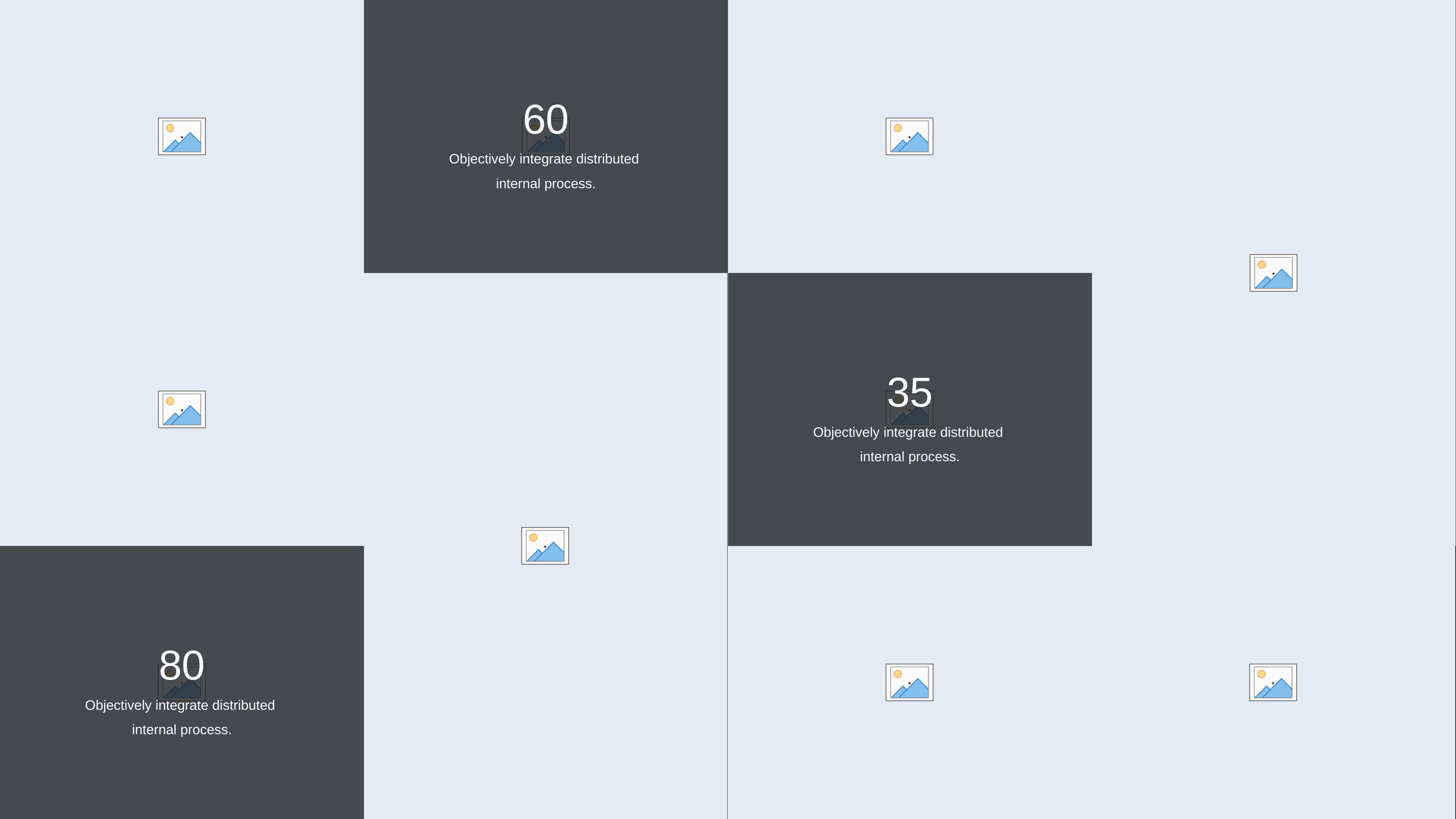

60
Objectively integrate distributed
internal process.

35
Objectively integrate distributed
internal process.
80
Objectively integrate distributed
internal process.